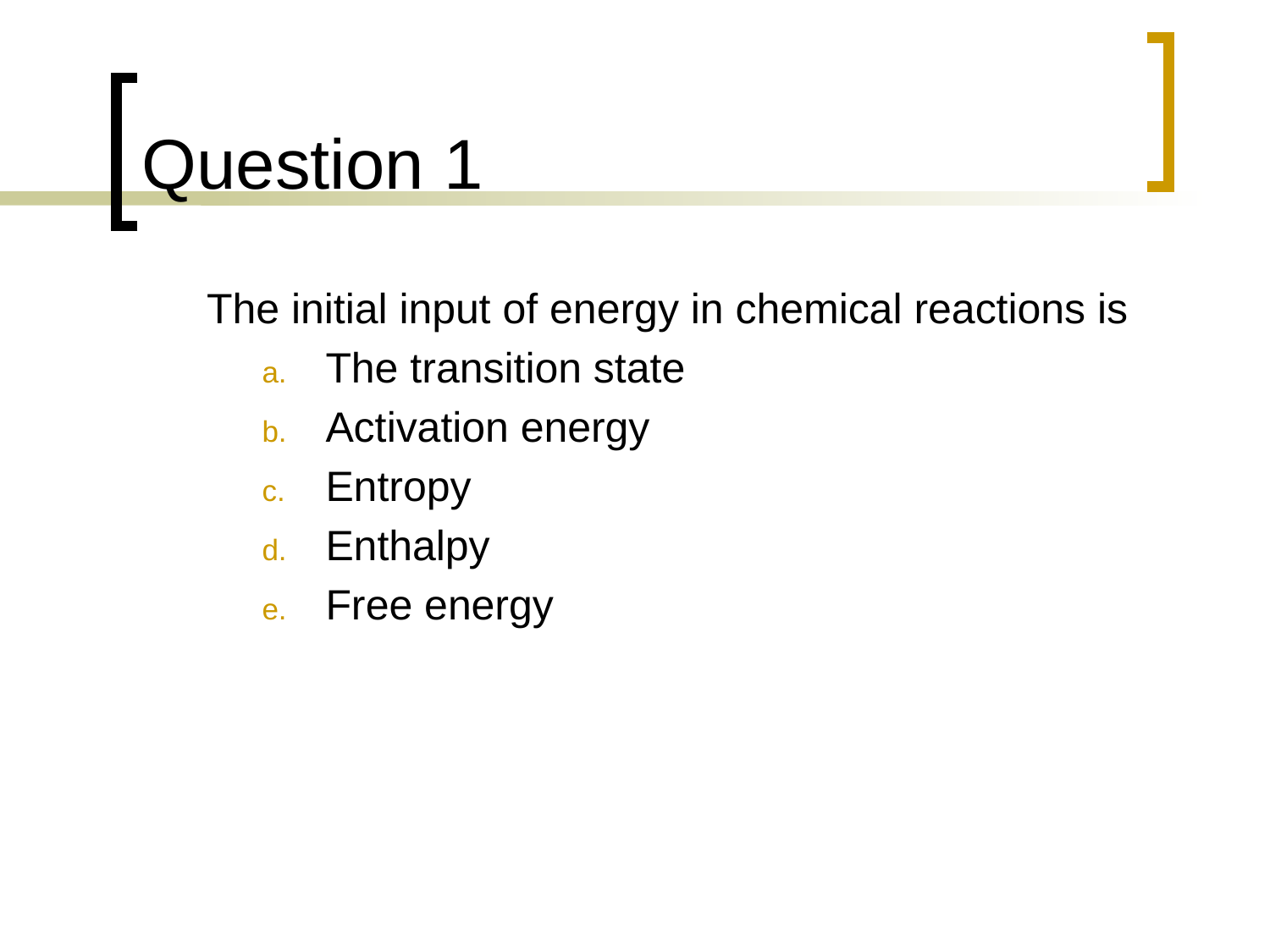

# Question 1
	The initial input of energy in chemical reactions is
The transition state
Activation energy
Entropy
Enthalpy
Free energy